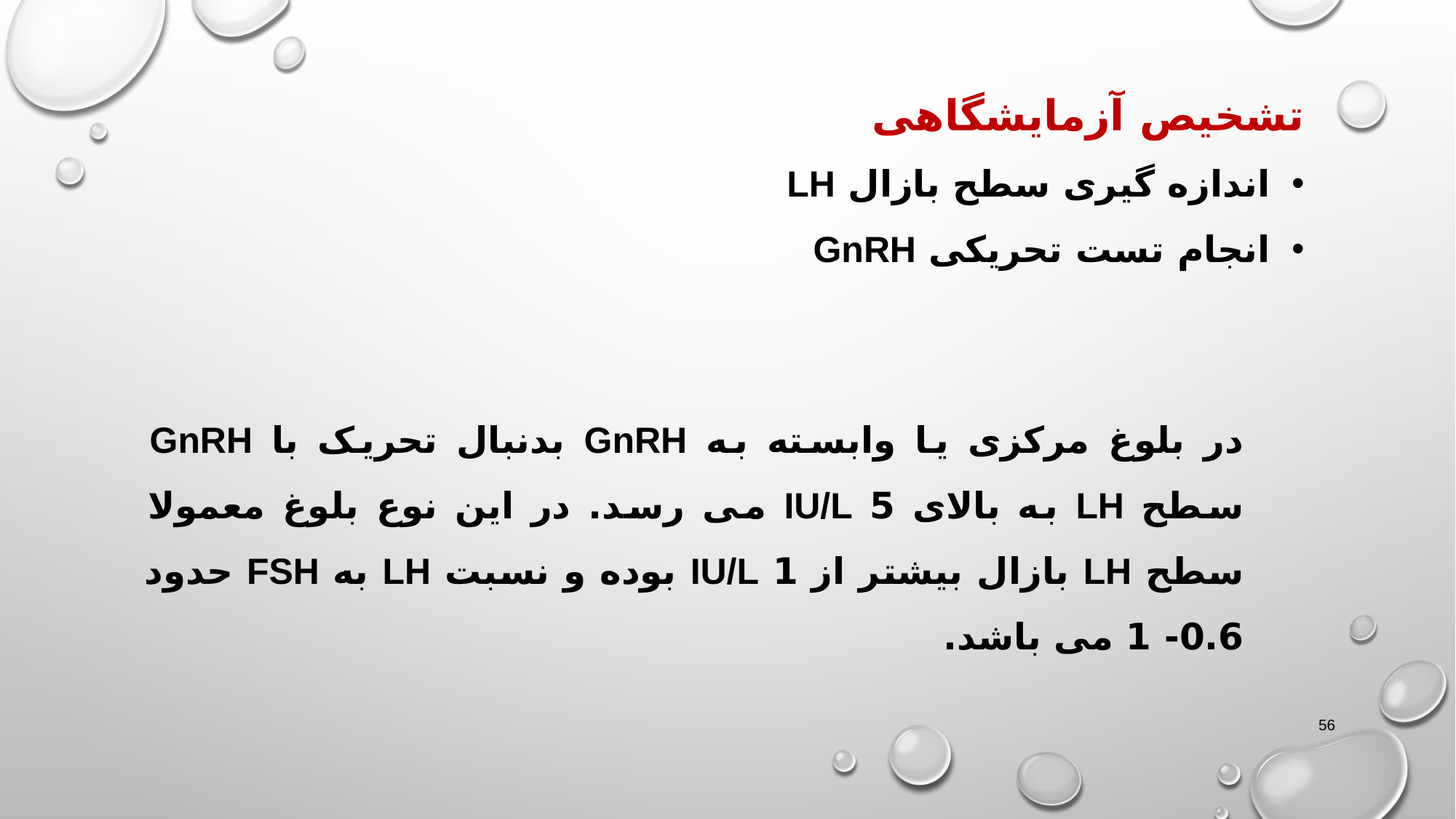

تشخیص آزمایشگاهی
اندازه گیری سطح بازال LH
انجام تست تحریکی GnRH
در بلوغ مرکزی یا وابسته به GnRH بدنبال تحریک با GnRH سطح LH به بالای 5 IU/L می رسد. در این نوع بلوغ معمولا سطح LH بازال بیشتر از 1 IU/L بوده و نسبت LH به FSH حدود 0.6- 1 می باشد.
56